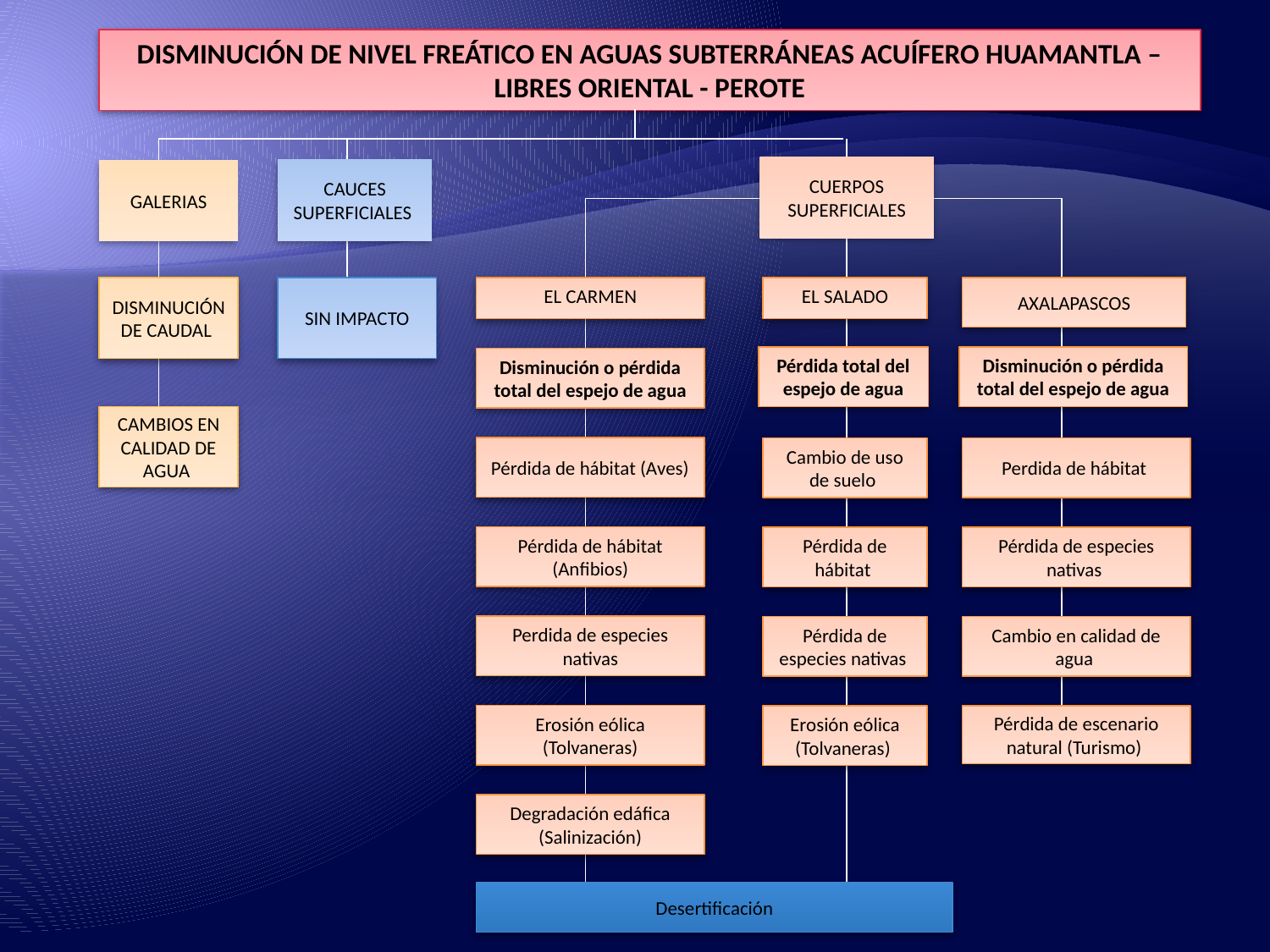

DISMINUCIÓN DE NIVEL FREÁTICO EN AGUAS SUBTERRÁNEAS ACUÍFERO HUAMANTLA – LIBRES ORIENTAL - PEROTE

CUERPOS SUPERFICIALES

CAUCES SUPERFICIALES
GALERIAS
DISMINUCIÓN DE CAUDAL
SIN IMPACTO
EL CARMEN
EL SALADO
AXALAPASCOS
Pérdida total del espejo de agua
Disminución o pérdida total del espejo de agua
Disminución o pérdida total del espejo de agua
CAMBIOS EN CALIDAD DE AGUA
Pérdida de hábitat (Aves)
Perdida de hábitat
Cambio de uso de suelo
Pérdida de hábitat (Anfibios)
Pérdida de hábitat
Pérdida de especies nativas
Perdida de especies nativas
Pérdida de especies nativas
Cambio en calidad de agua
Erosión eólica (Tolvaneras)
Pérdida de escenario natural (Turismo)
Erosión eólica (Tolvaneras)
Degradación edáfica (Salinización)
Desertificación